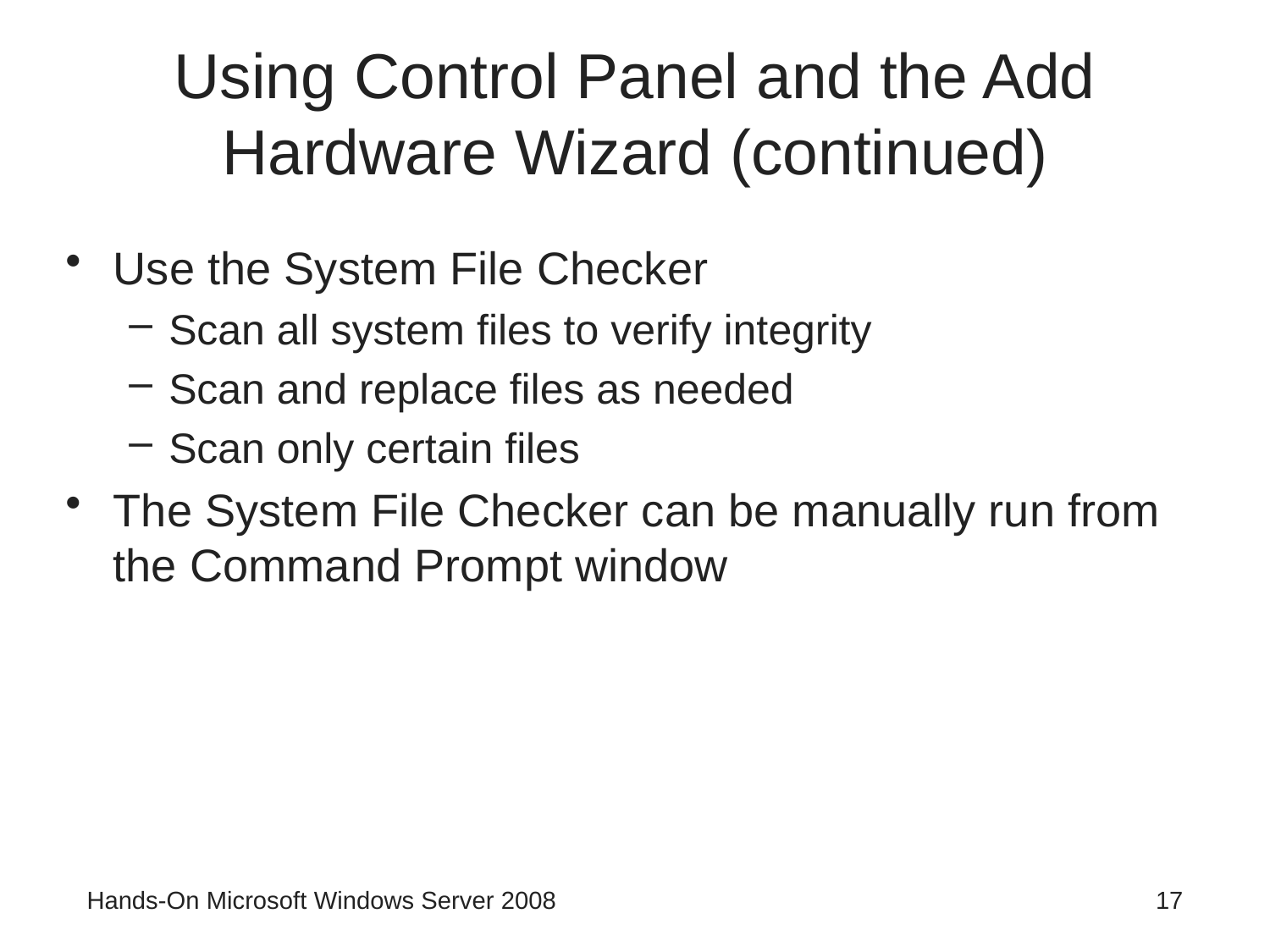

# Using Control Panel and the Add Hardware Wizard (continued)
Use the System File Checker
Scan all system files to verify integrity
Scan and replace files as needed
Scan only certain files
The System File Checker can be manually run from the Command Prompt window
Hands-On Microsoft Windows Server 2008
17